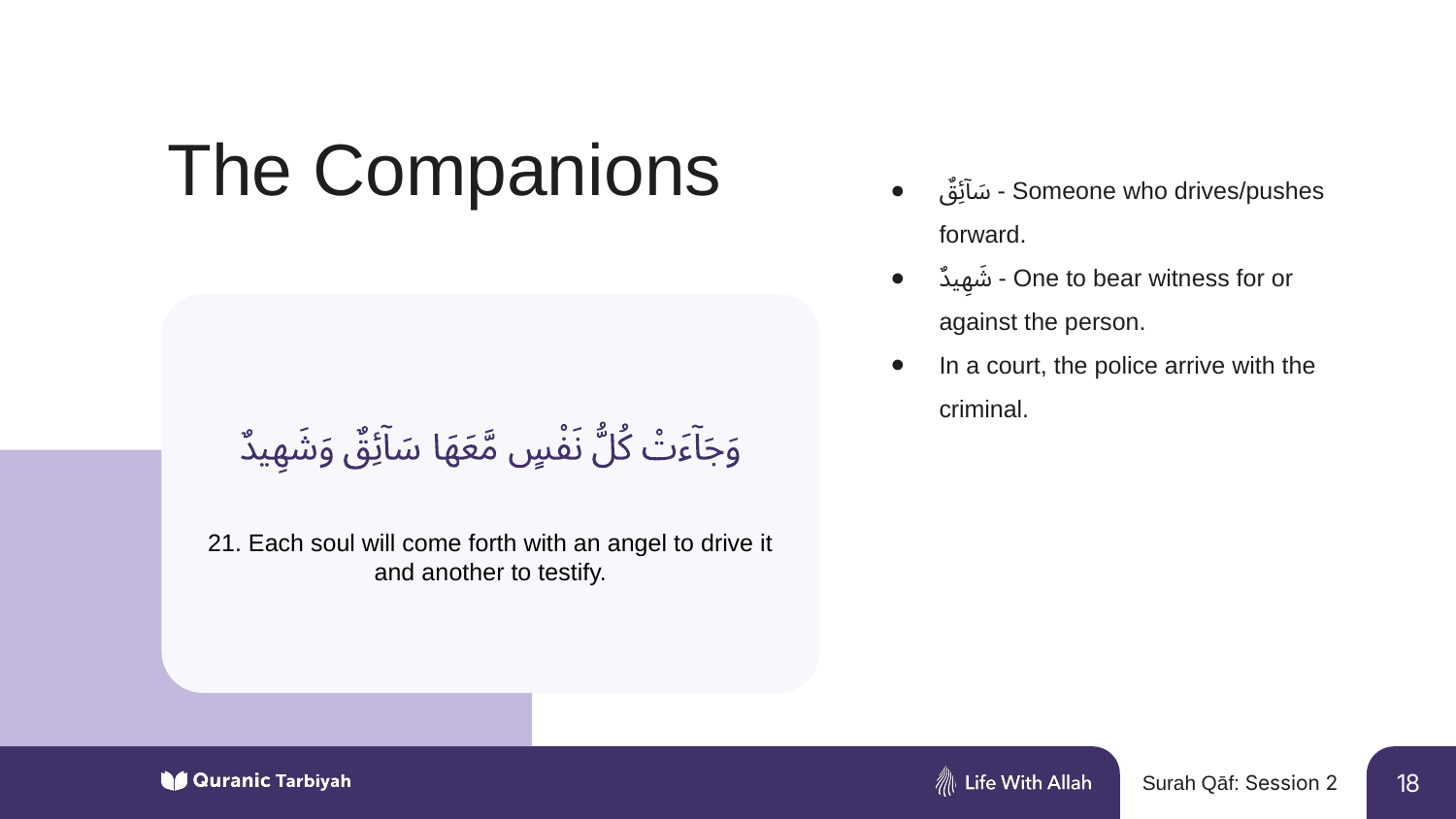

The Companions
سَآئِقٌ - Someone who drives/pushes forward.
شَهِيدٌ - One to bear witness for or against the person.
In a court, the police arrive with the criminal.

21. Each soul will come forth with an angel to drive it and another to testify.